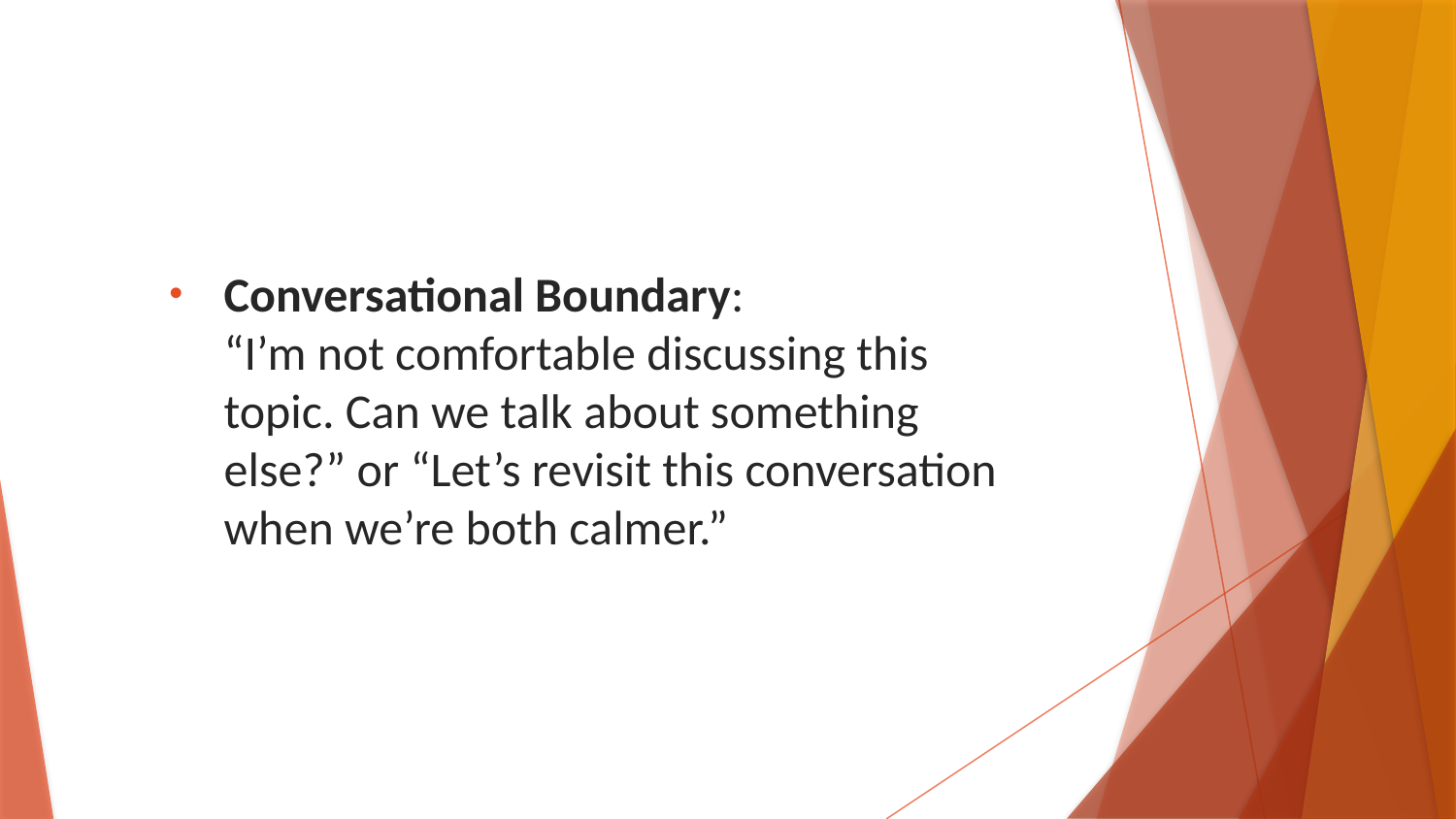

Conversational Boundary:
“I’m not comfortable discussing this topic. Can we talk about something else?” or “Let’s revisit this conversation when we’re both calmer.”